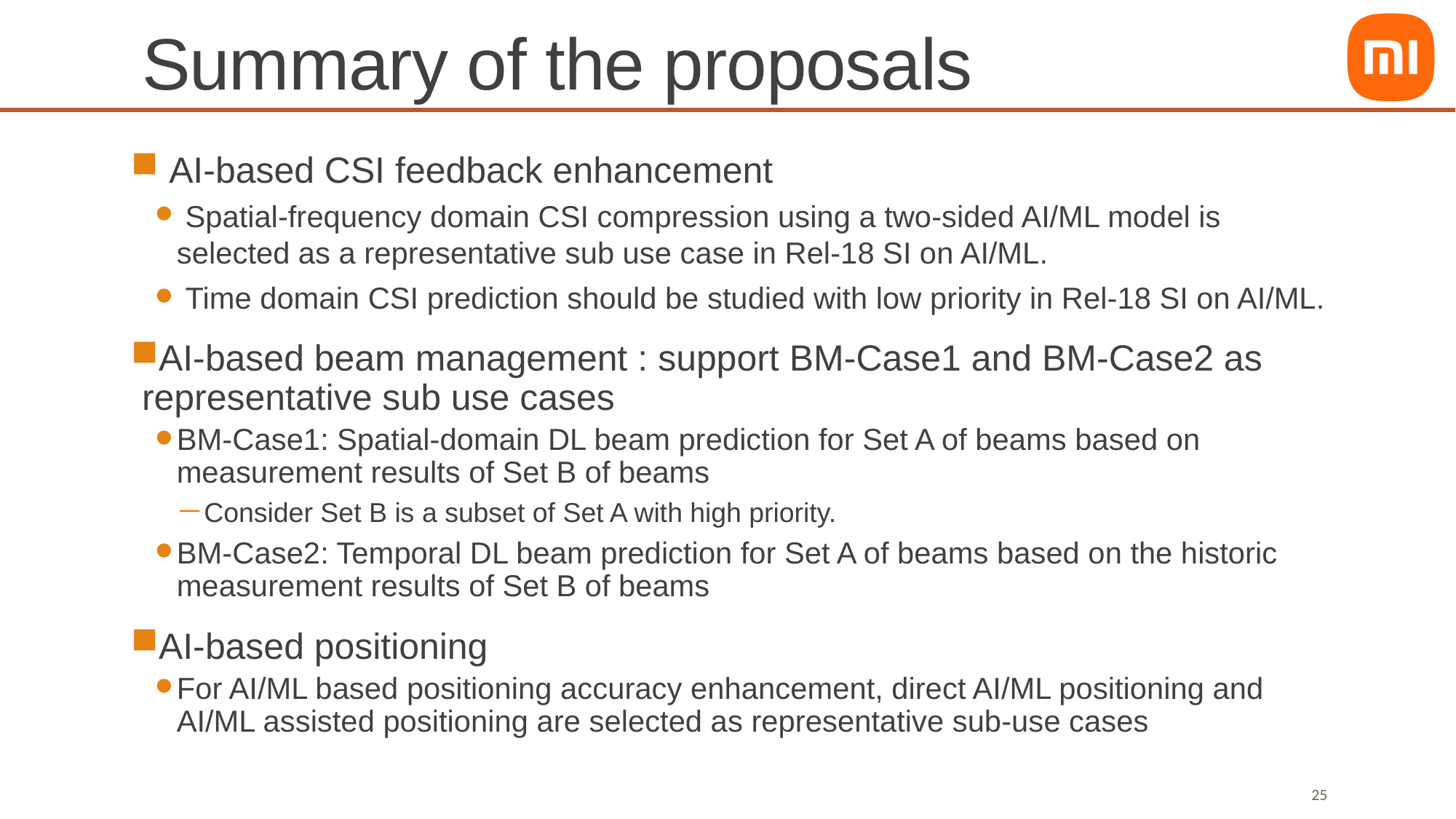

# Summary of the proposals
 AI-based CSI feedback enhancement
 Spatial-frequency domain CSI compression using a two-sided AI/ML model is selected as a representative sub use case in Rel-18 SI on AI/ML.
 Time domain CSI prediction should be studied with low priority in Rel-18 SI on AI/ML.
AI-based beam management : support BM-Case1 and BM-Case2 as representative sub use cases
BM-Case1: Spatial-domain DL beam prediction for Set A of beams based on measurement results of Set B of beams
Consider Set B is a subset of Set A with high priority.
BM-Case2: Temporal DL beam prediction for Set A of beams based on the historic measurement results of Set B of beams
AI-based positioning
For AI/ML based positioning accuracy enhancement, direct AI/ML positioning and AI/ML assisted positioning are selected as representative sub-use cases